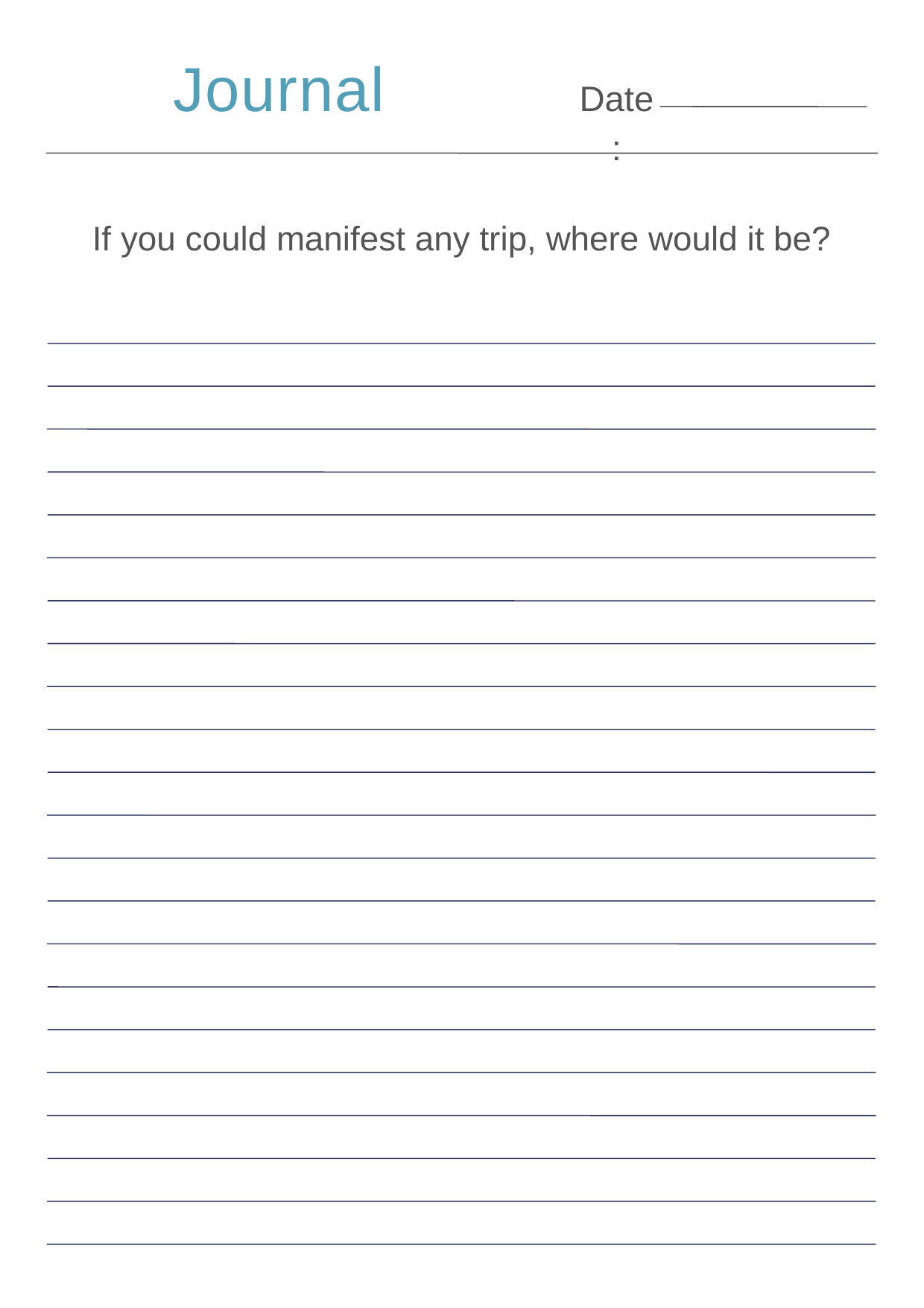

Journal
Date:

If you could manifest any trip, where would it be?